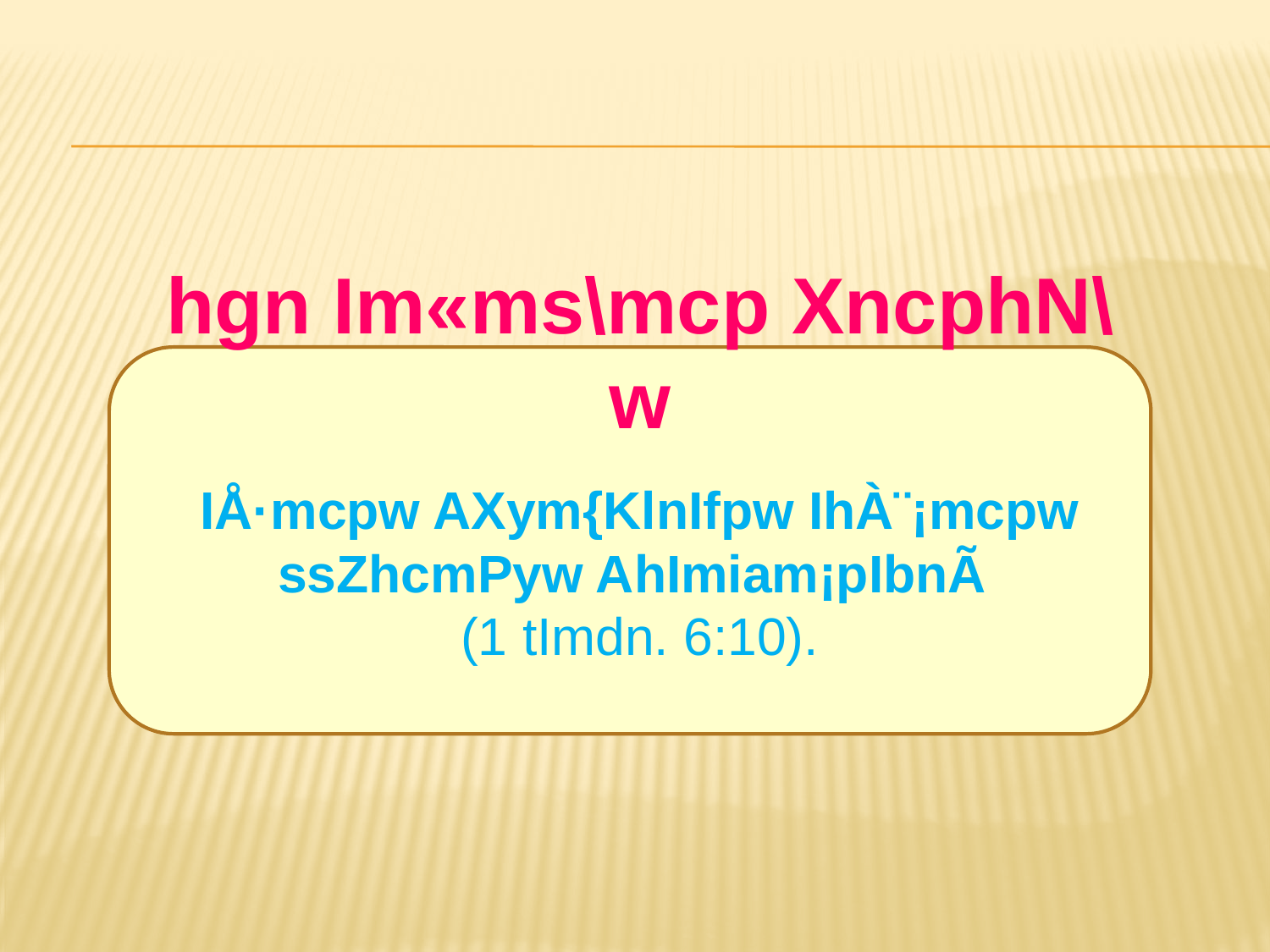

hgn Im«ms\mcp XncphN\w

IÅ·mcpw AXym{KlnIfpw IhÀ¨¡mcpw ssZhcmPyw AhImiam¡pIbnÃ
(1 tImdn. 6:10).